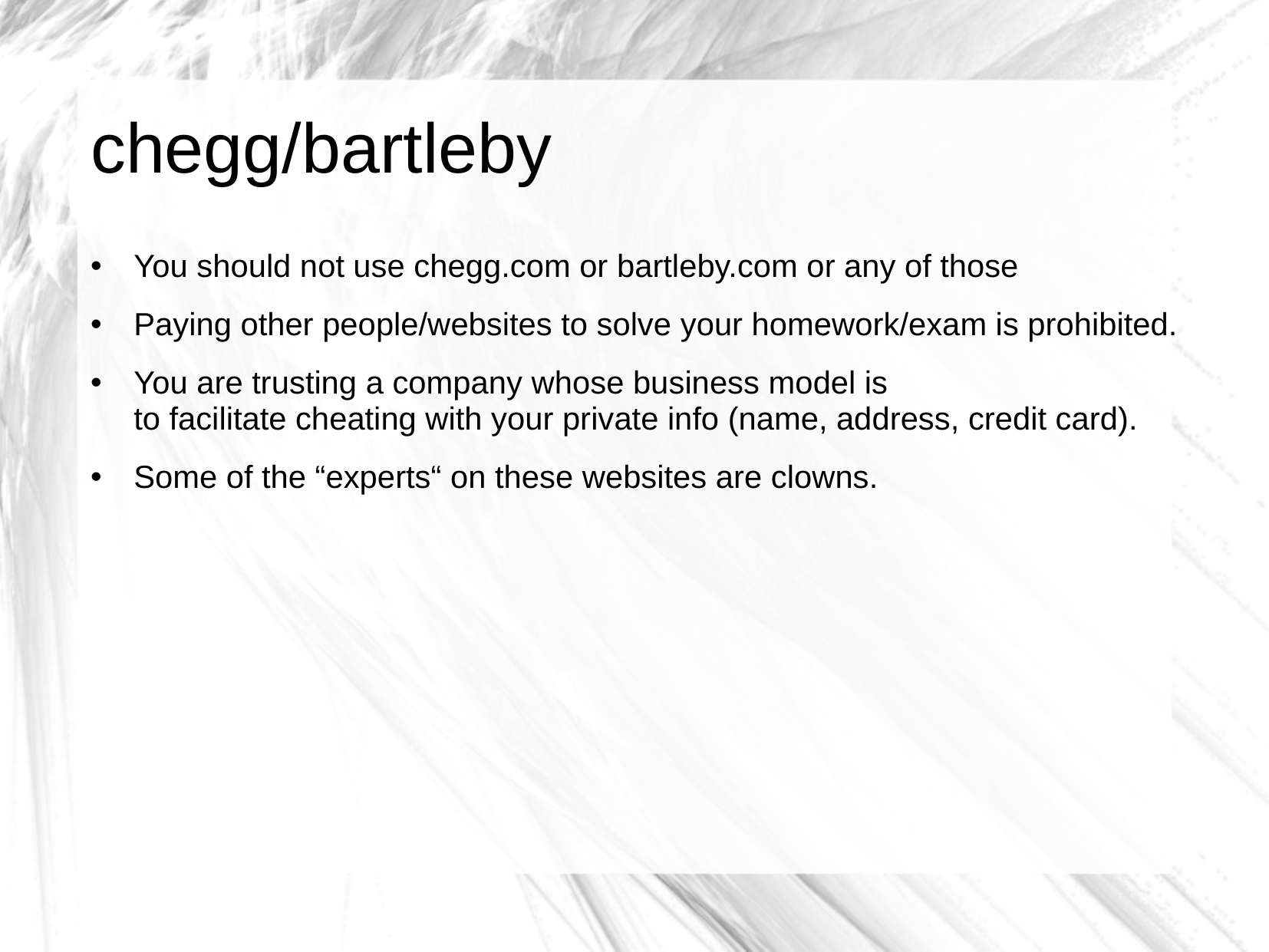

chegg/bartleby
You should not use chegg.com or bartleby.com or any of those
Paying other people/websites to solve your homework/exam is prohibited.
You are trusting a company whose business model is
to facilitate cheating with your private info (name, address, credit card).
Some of the “experts“ on these websites are clowns.